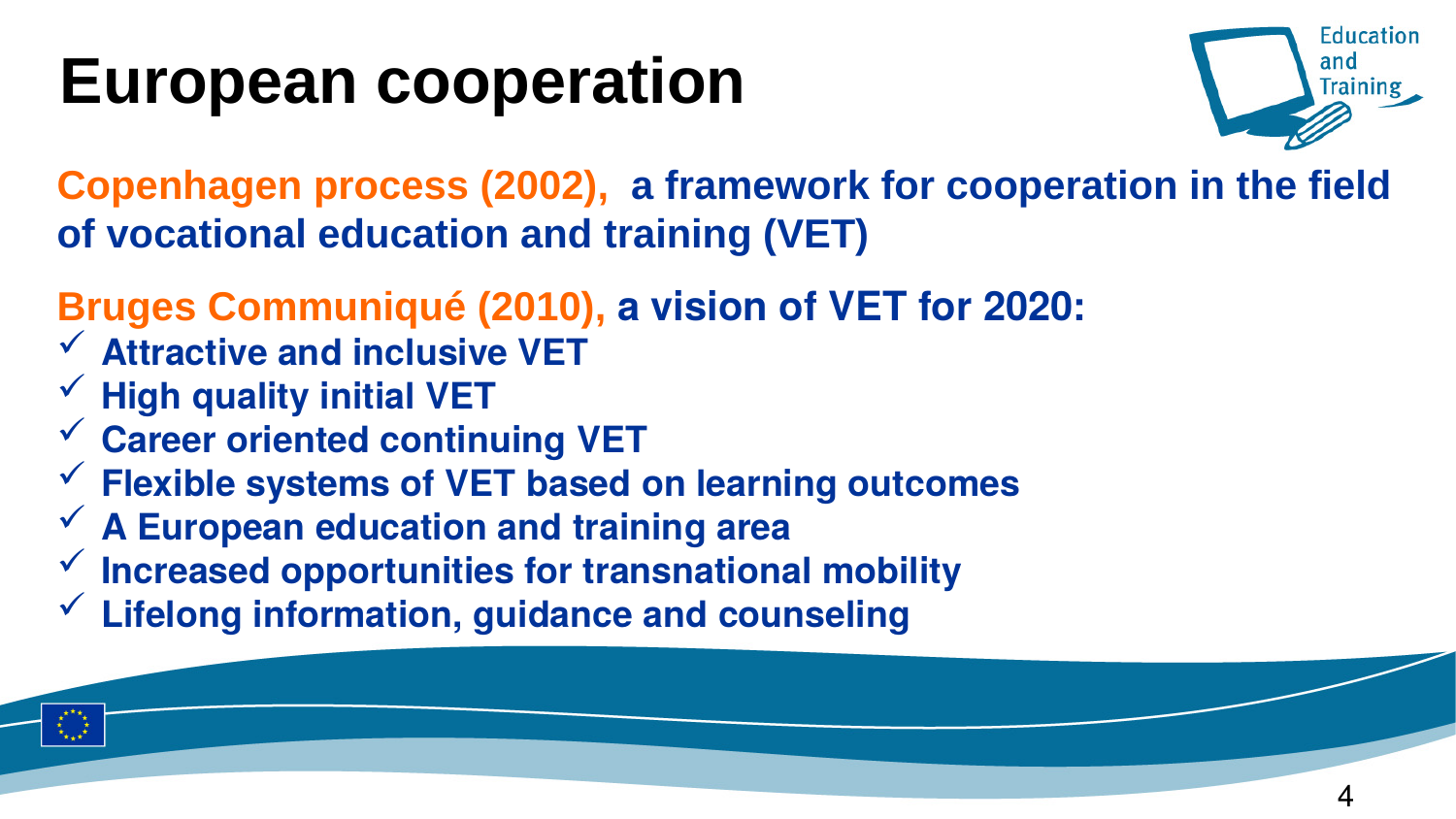

# European cooperation
Copenhagen process (2002),  a framework for cooperation in the field of vocational education and training (VET)

Bruges Communiqué (2010), a vision of VET for 2020:
 Attractive and inclusive VET
 High quality initial VET
 Career oriented continuing VET
 Flexible systems of VET based on learning outcomes
 A European education and training area
 Increased opportunities for transnational mobility
 Lifelong information, guidance and counseling